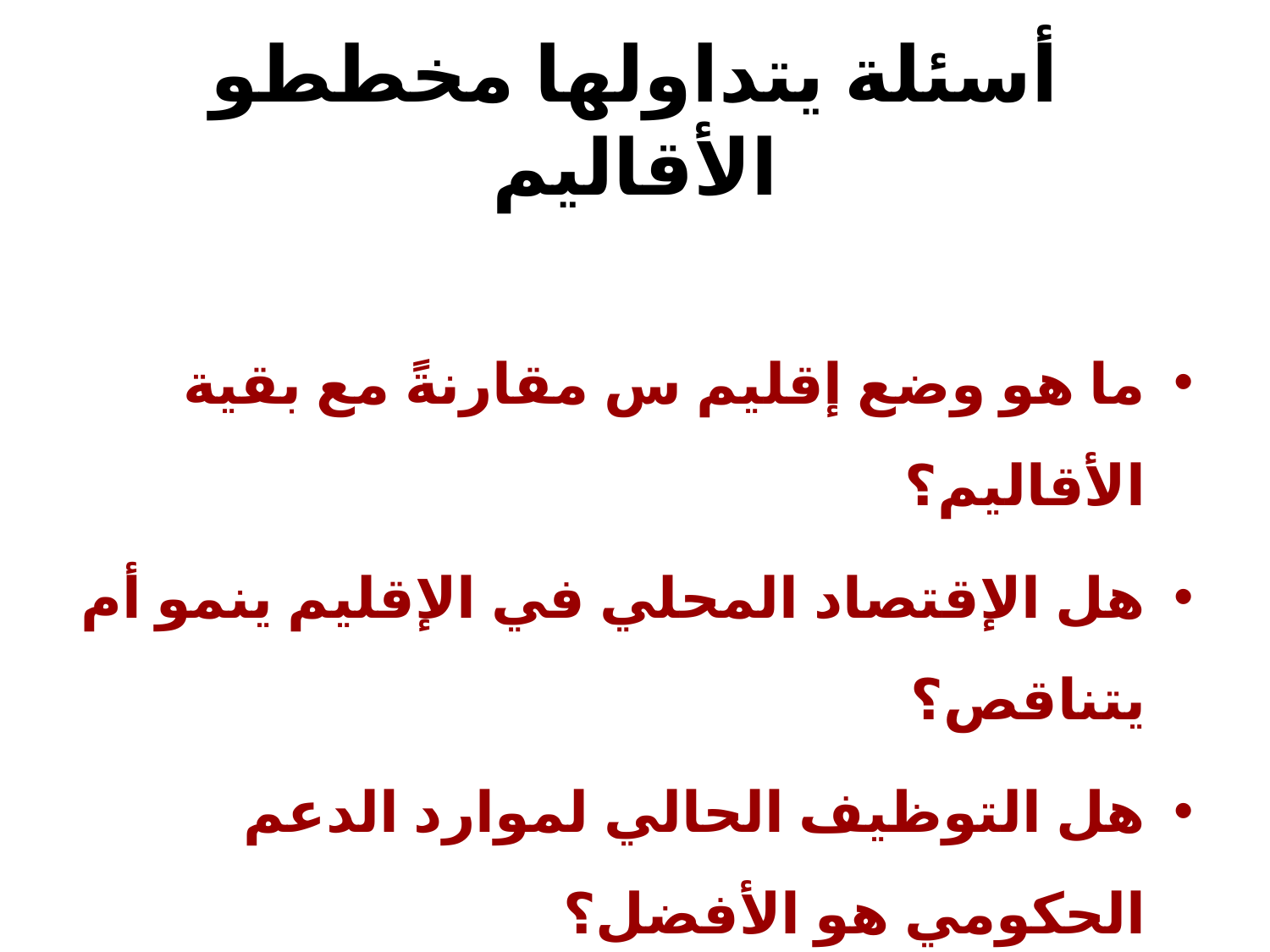

# أسئلة يتداولها مخططو الأقاليم
ما هو وضع إقليم س مقارنةً مع بقية الأقاليم؟
هل الإقتصاد المحلي في الإقليم ينمو أم يتناقص؟
هل التوظيف الحالي لموارد الدعم الحكومي هو الأفضل؟
أي الأنشطة الصناعية يجب أن نستهدفه للإقليم؟